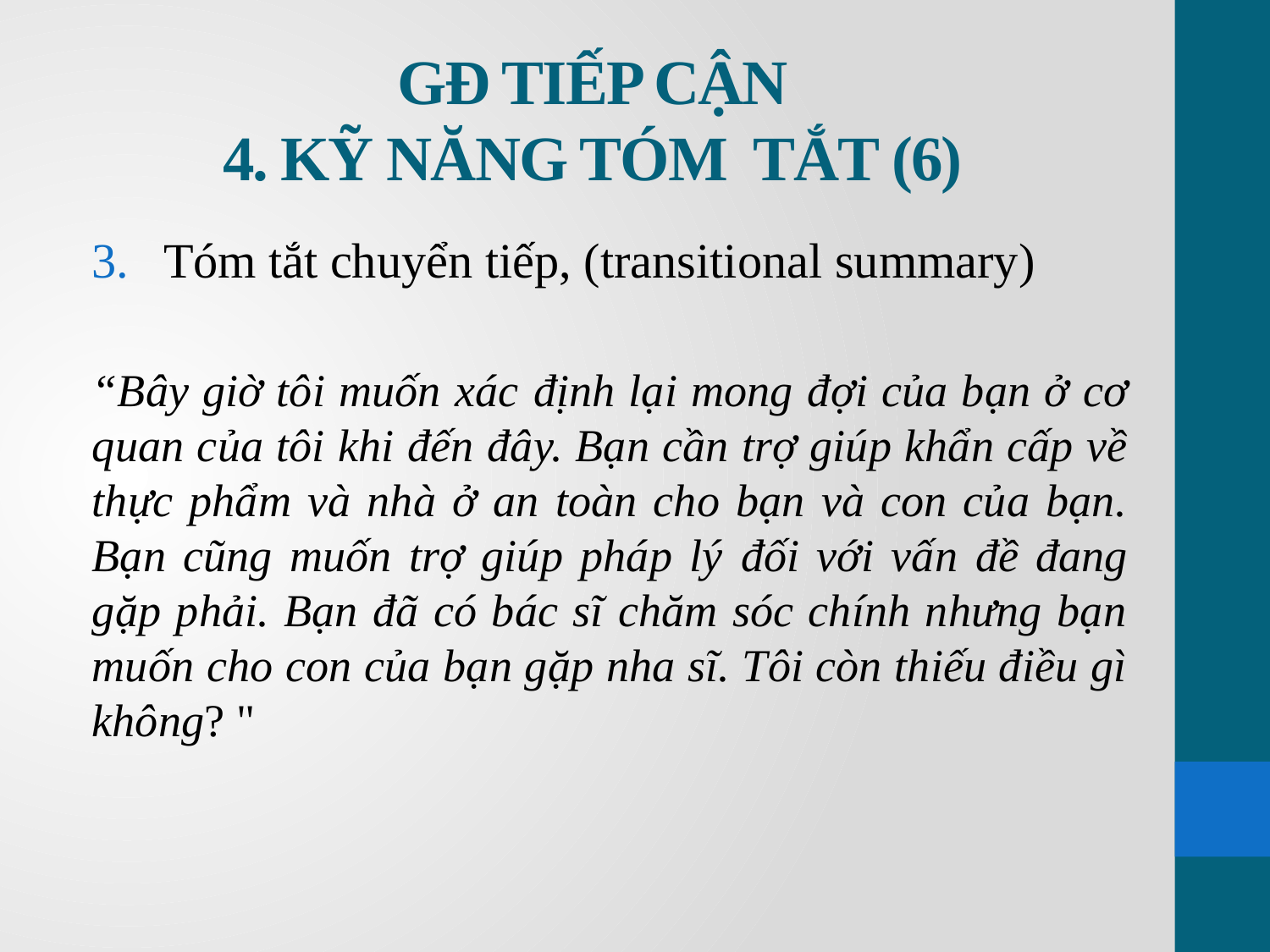

# GĐ TIẾP CẬN 4. KỸ NĂNG TÓM  TẮT (6)
Tóm tắt chuyển tiếp, (transitional summary)

“Bây giờ tôi muốn xác định lại mong đợi của bạn ở cơ quan của tôi khi đến đây. Bạn cần trợ giúp khẩn cấp về thực phẩm và nhà ở an toàn cho bạn và con của bạn. Bạn cũng muốn trợ giúp pháp lý đối với vấn đề đang gặp phải. Bạn đã có bác sĩ chăm sóc chính nhưng bạn muốn cho con của bạn gặp nha sĩ. Tôi còn thiếu điều gì không? "